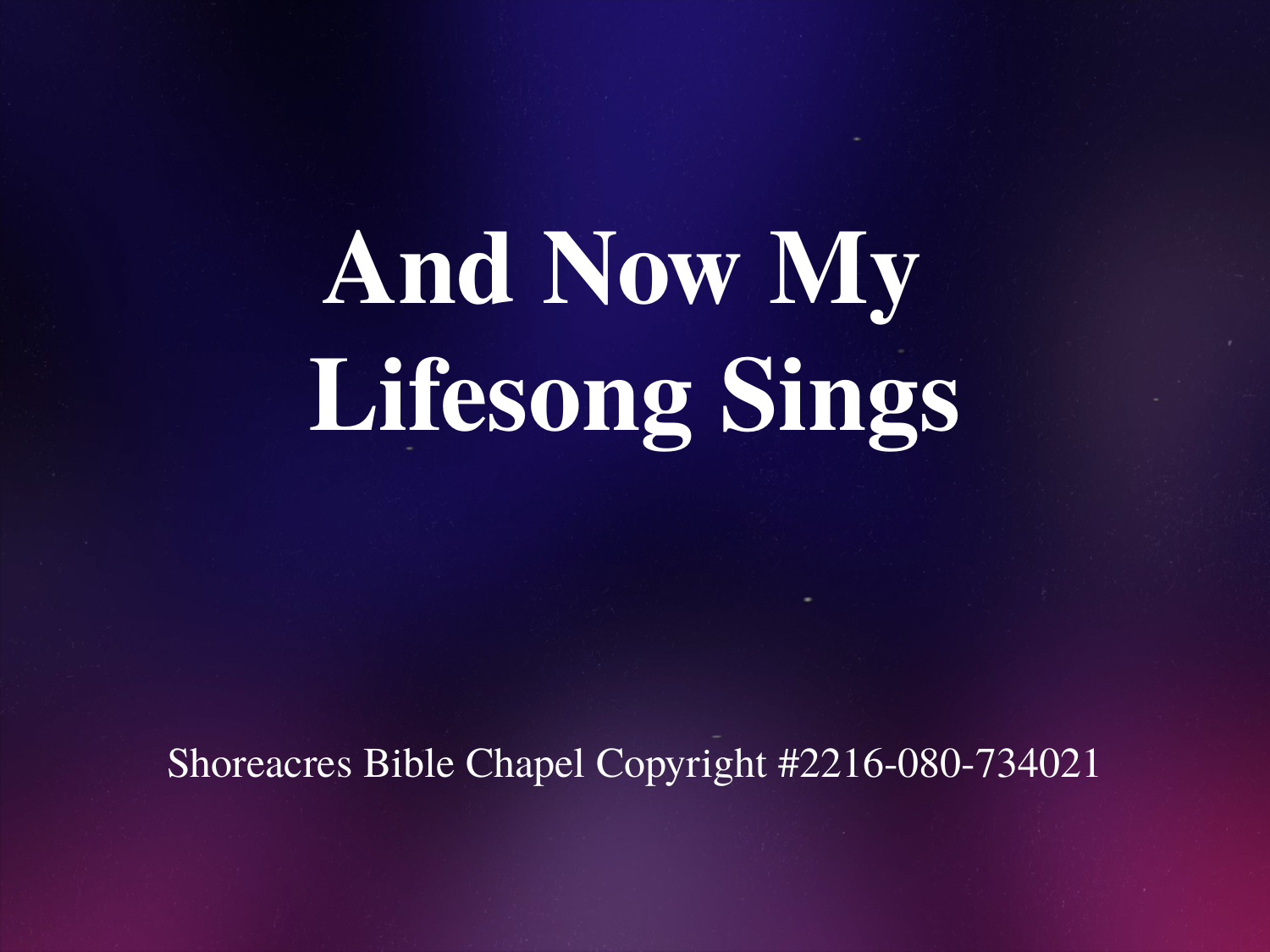

# And Now My Lifesong Sings Shoreacres Bible Chapel Copyright #2216-080-734021